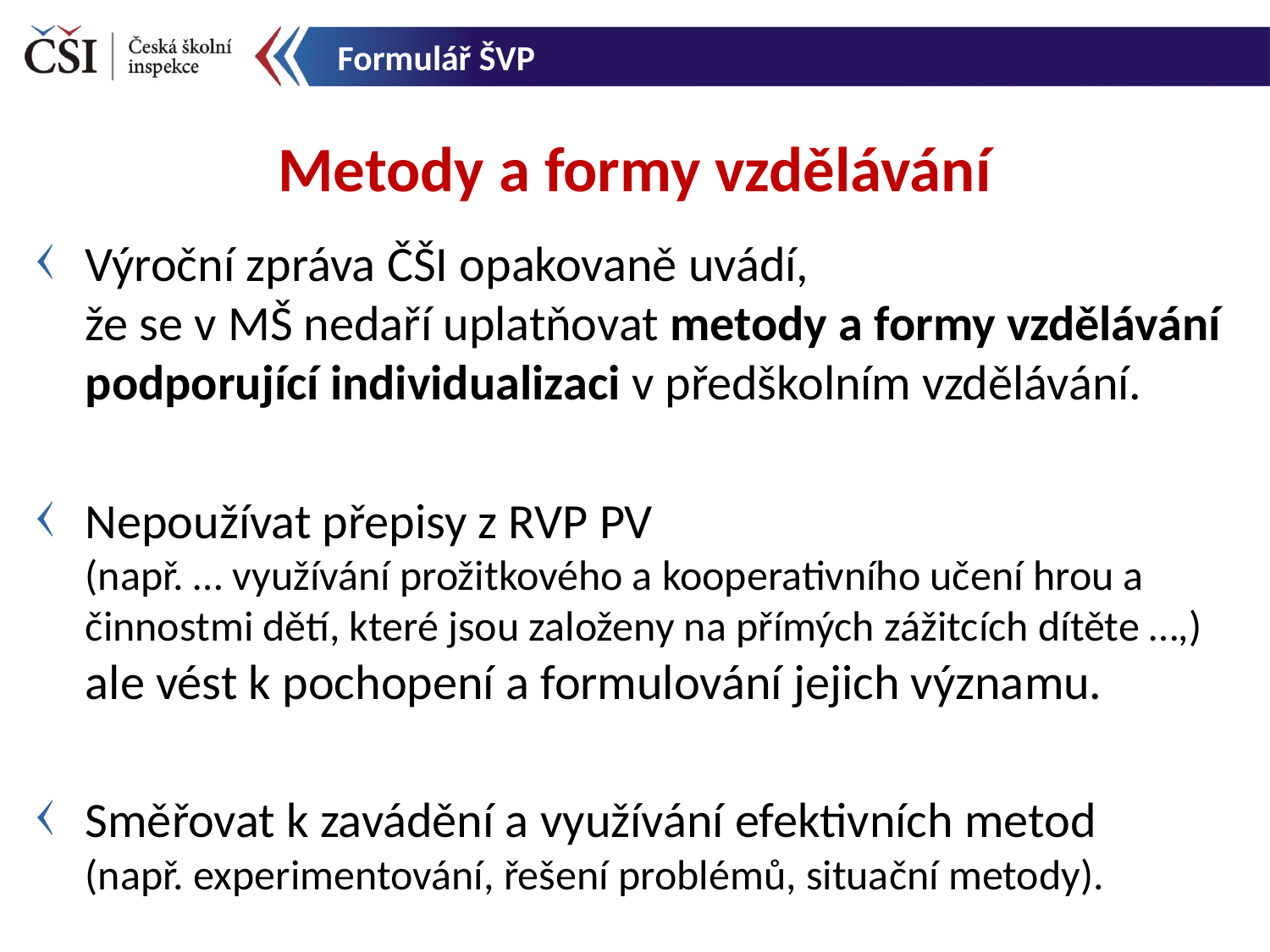

Formulář ŠVP
Metody a formy vzdělávání
Výroční zpráva ČŠI opakovaně uvádí,
že se v MŠ nedaří uplatňovat metody a formy vzdělávání podporující individualizaci v předškolním vzdělávání.

Nepoužívat přepisy z RVP PV
(např. … využívání prožitkového a kooperativního učení hrou a činnostmi dětí, které jsou založeny na přímých zážitcích dítěte …,)
ale vést k pochopení a formulování jejich významu.

Směřovat k zavádění a využívání efektivních metod
(např. experimentování, řešení problémů, situační metody).